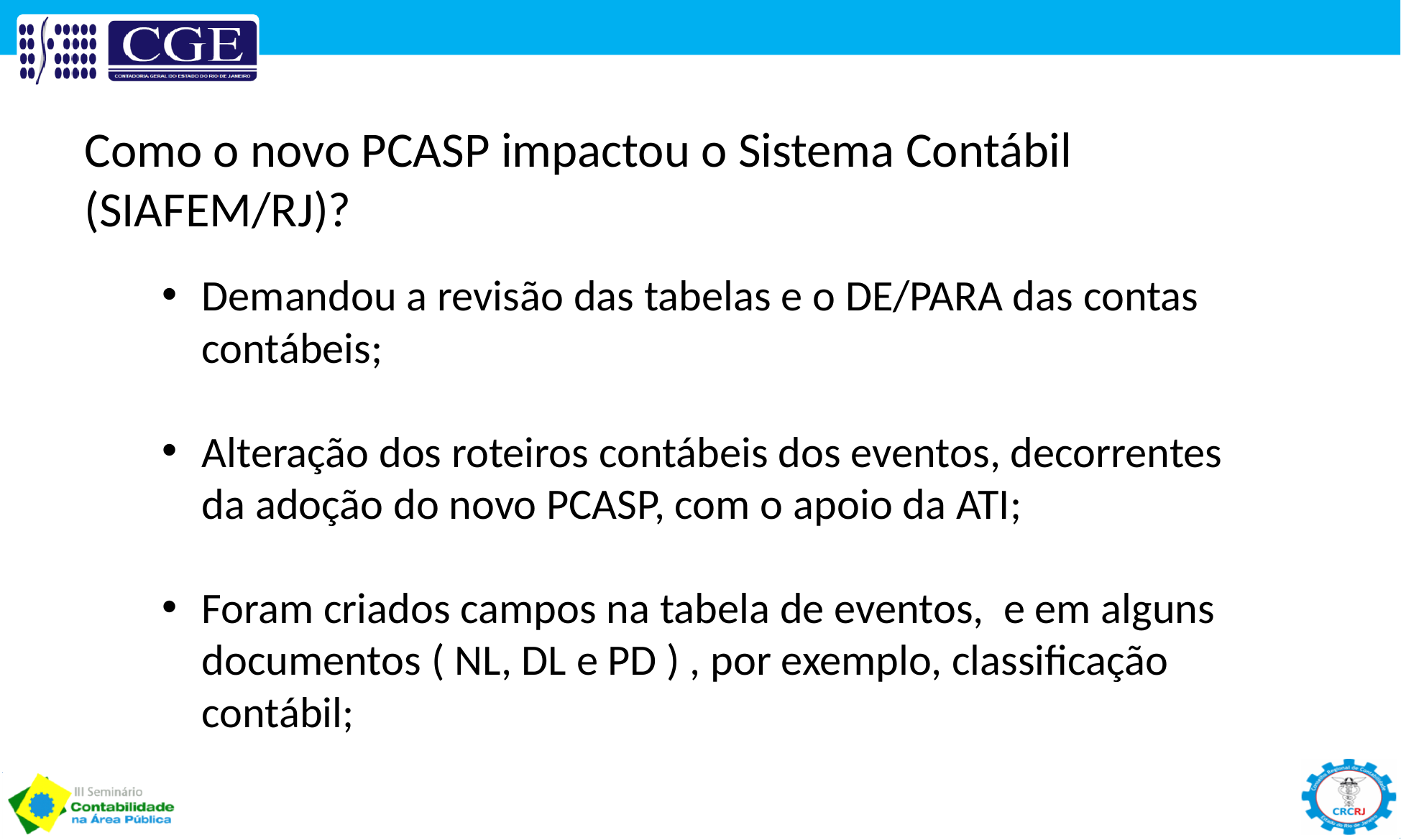

Como o novo PCASP impactou o Sistema Contábil (SIAFEM/RJ)?
Demandou a revisão das tabelas e o DE/PARA das contas contábeis;

Alteração dos roteiros contábeis dos eventos, decorrentes da adoção do novo PCASP, com o apoio da ATI;

Foram criados campos na tabela de eventos,  e em alguns documentos ( NL, DL e PD ) , por exemplo, classificação contábil;